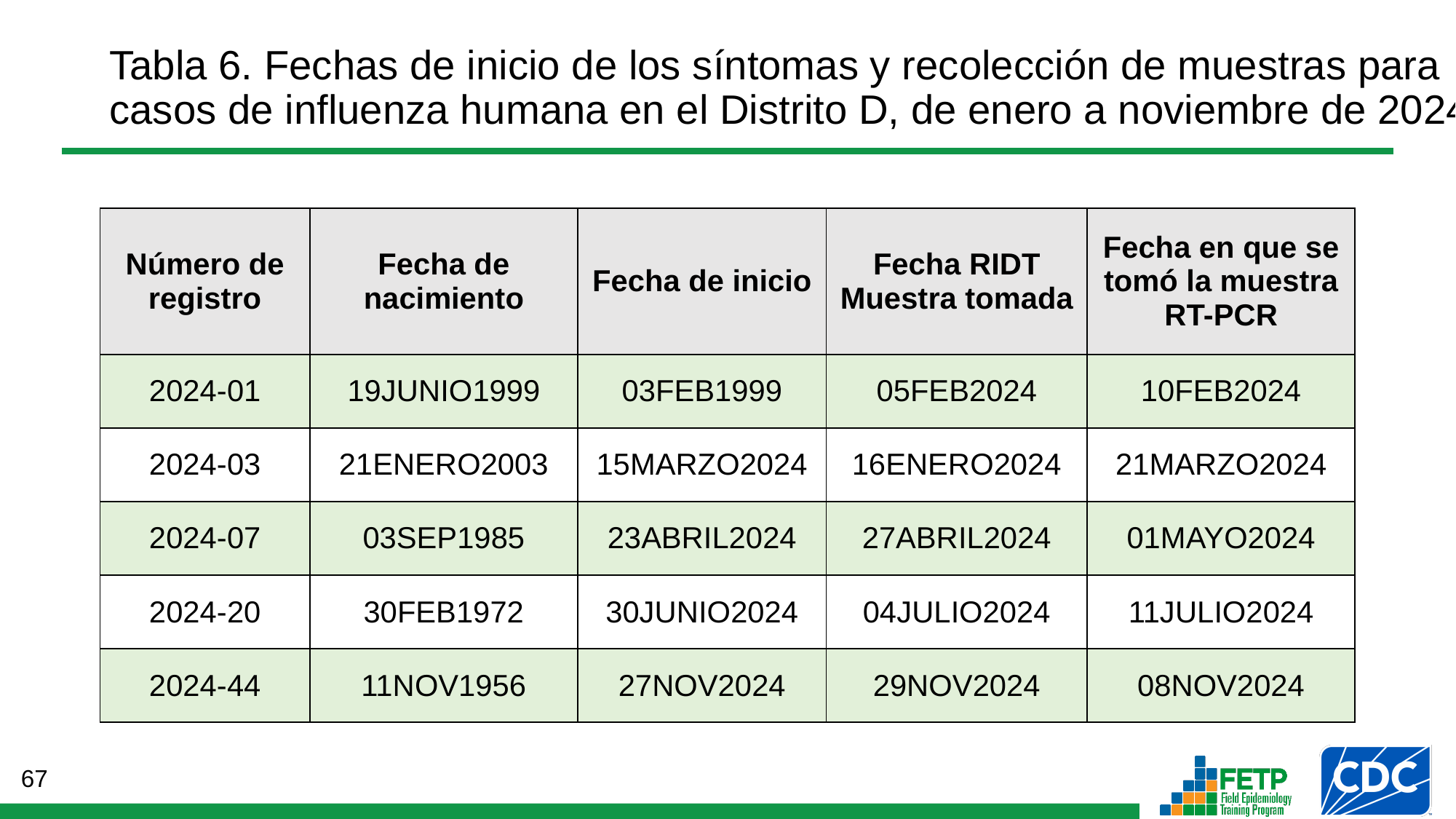

Tabla 6. Fechas de inicio de los síntomas y recolección de muestras para casos de influenza humana en el Distrito D, de enero a noviembre de 2024
| Número de registro | Fecha de nacimiento | Fecha de inicio | Fecha RIDT Muestra tomada | Fecha en que se tomó la muestra RT-PCR |
| --- | --- | --- | --- | --- |
| 2024-01 | 19JUNIO1999 | 03FEB1999 | 05FEB2024 | 10FEB2024 |
| 2024-03 | 21ENERO2003 | 15MARZO2024 | 16ENERO2024 | 21MARZO2024 |
| 2024-07 | 03SEP1985 | 23ABRIL2024 | 27ABRIL2024 | 01MAYO2024 |
| 2024-20 | 30FEB1972 | 30JUNIO2024 | 04JULIO2024 | 11JULIO2024 |
| 2024-44 | 11NOV1956 | 27NOV2024 | 29NOV2024 | 08NOV2024 |